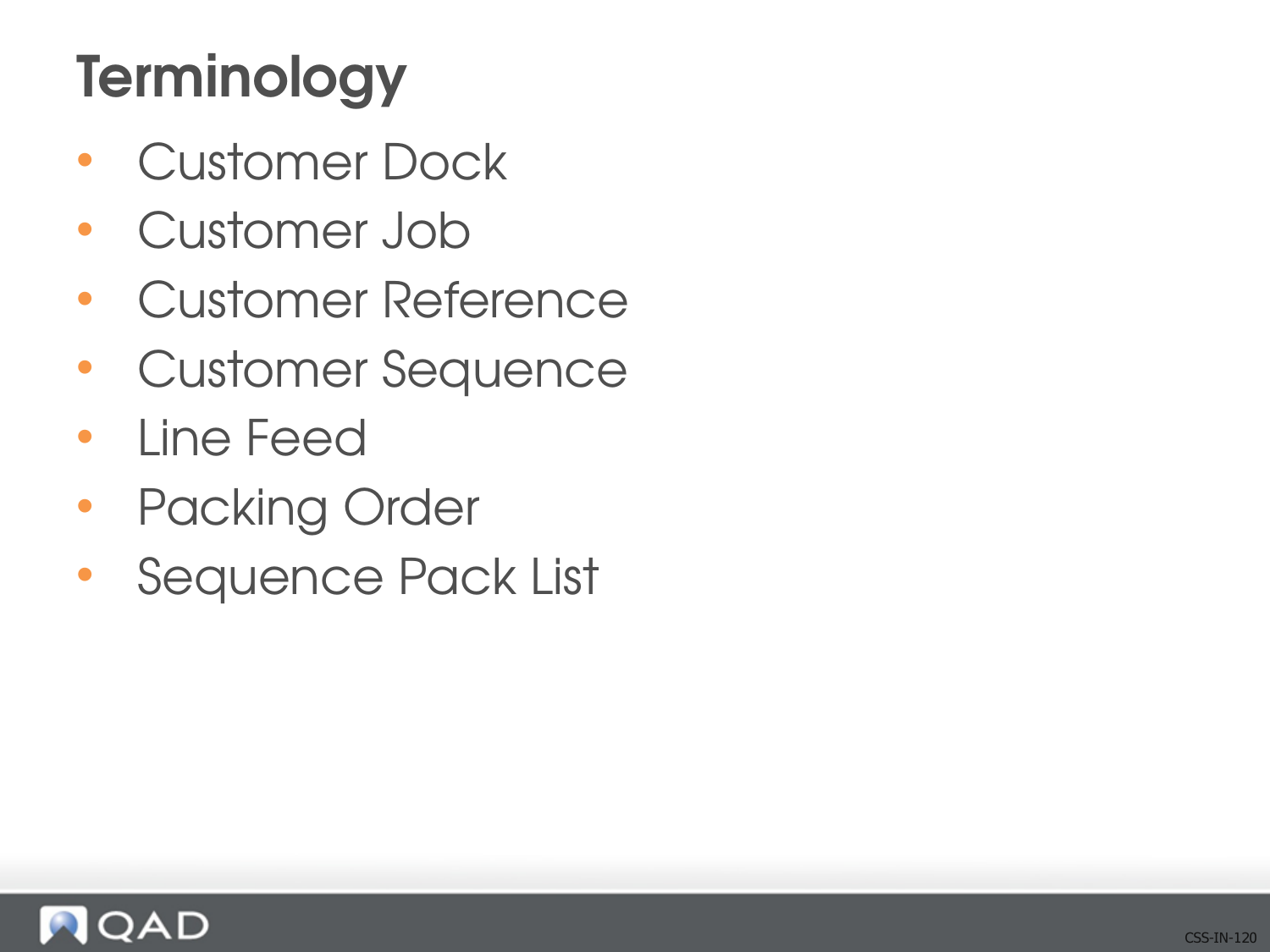

# Terminology
 Customer Dock
 Customer Job
 Customer Reference
 Customer Sequence
 Line Feed
 Packing Order
 Sequence Pack List
CSS-IN-120